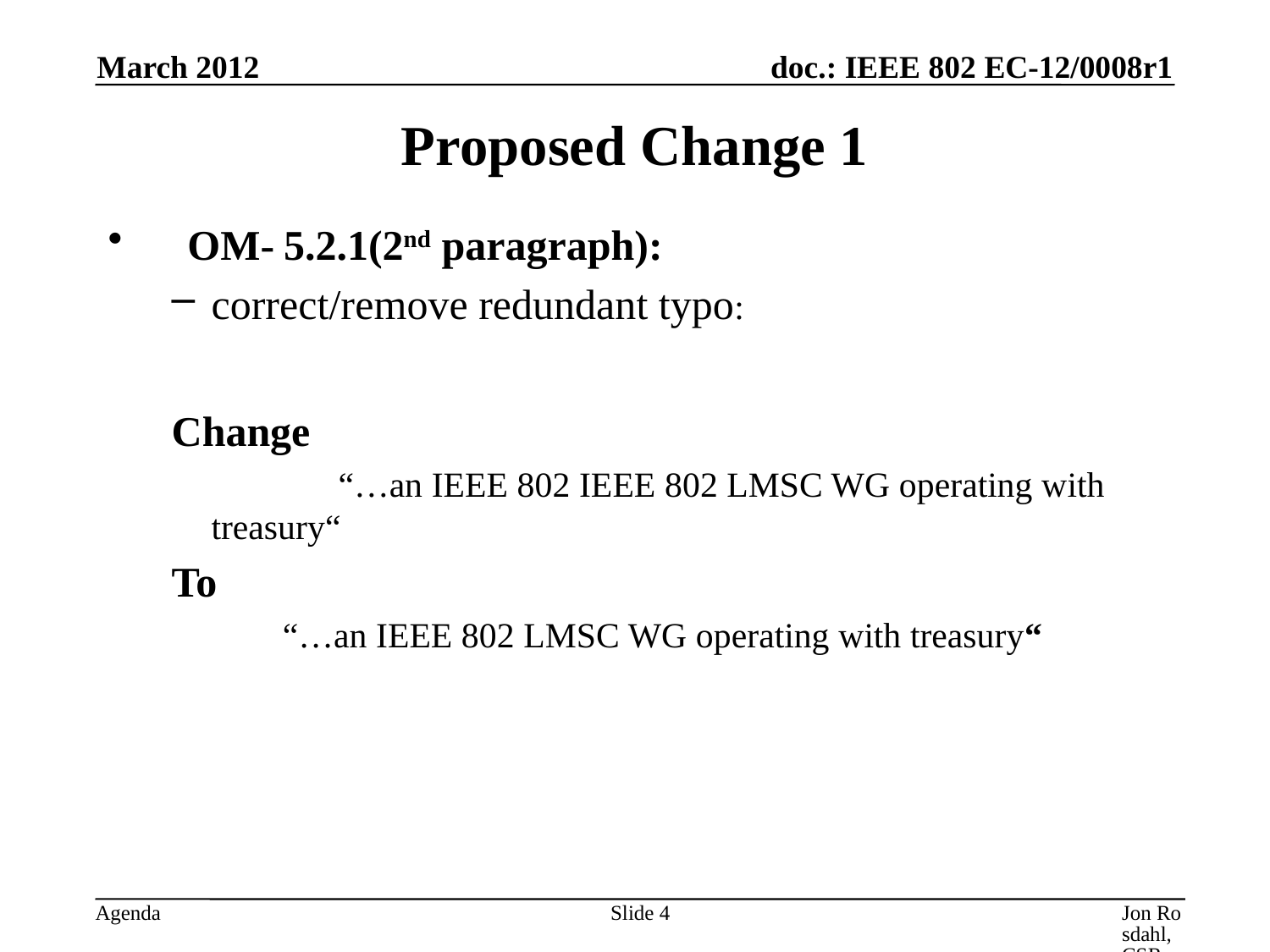

March 2012
# Proposed Change 1
   OM- 5.2.1(2nd paragraph):
correct/remove redundant typo:

Change
		“…an IEEE 802 IEEE 802 LMSC WG operating with treasury“
To
		“…an IEEE 802 LMSC WG operating with treasury“
Slide 4
Jon Rosdahl, CSR